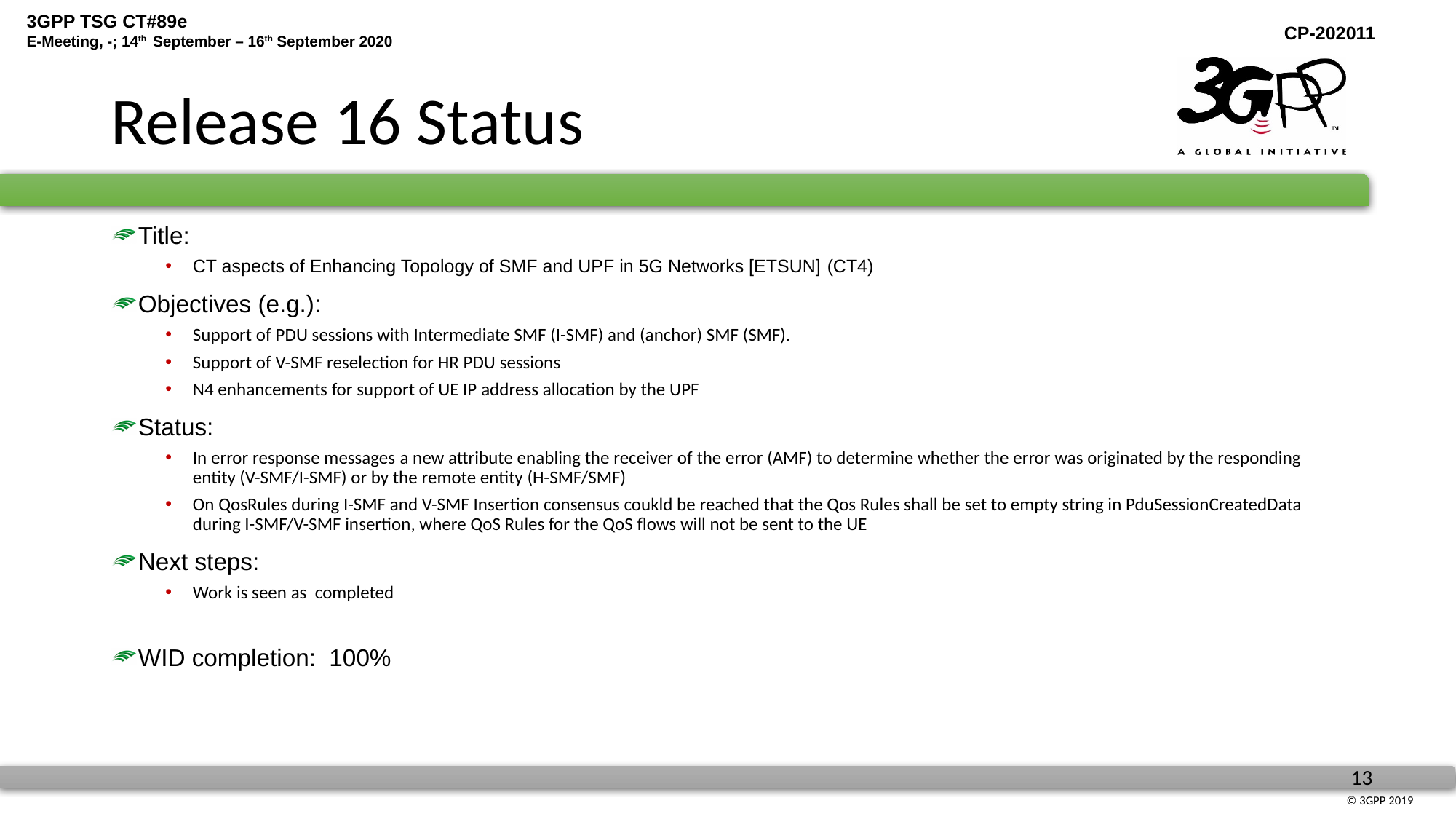

# Release 16 Status
Title:
CT aspects of Enhancing Topology of SMF and UPF in 5G Networks [ETSUN] (CT4)
Objectives (e.g.):
Support of PDU sessions with Intermediate SMF (I-SMF) and (anchor) SMF (SMF).
Support of V-SMF reselection for HR PDU sessions
N4 enhancements for support of UE IP address allocation by the UPF
Status:
In error response messages a new attribute enabling the receiver of the error (AMF) to determine whether the error was originated by the responding entity (V-SMF/I-SMF) or by the remote entity (H-SMF/SMF)
On QosRules during I-SMF and V-SMF Insertion consensus coukld be reached that the Qos Rules shall be set to empty string in PduSessionCreatedData during I-SMF/V-SMF insertion, where QoS Rules for the QoS flows will not be sent to the UE
Next steps:
Work is seen as  completed

WID completion:  100%